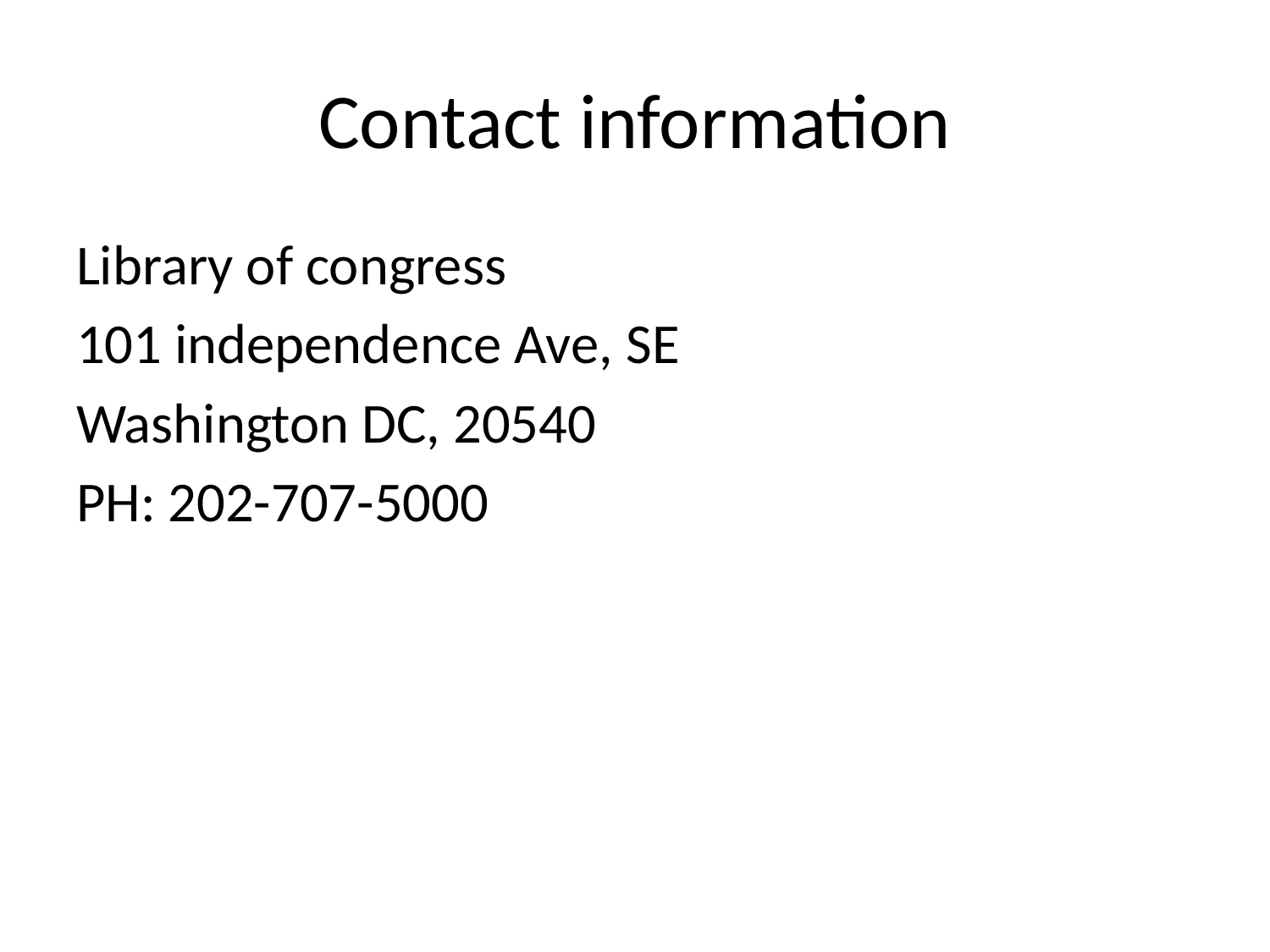

# Contact information
Library of congress
101 independence Ave, SE
Washington DC, 20540
PH: 202-707-5000